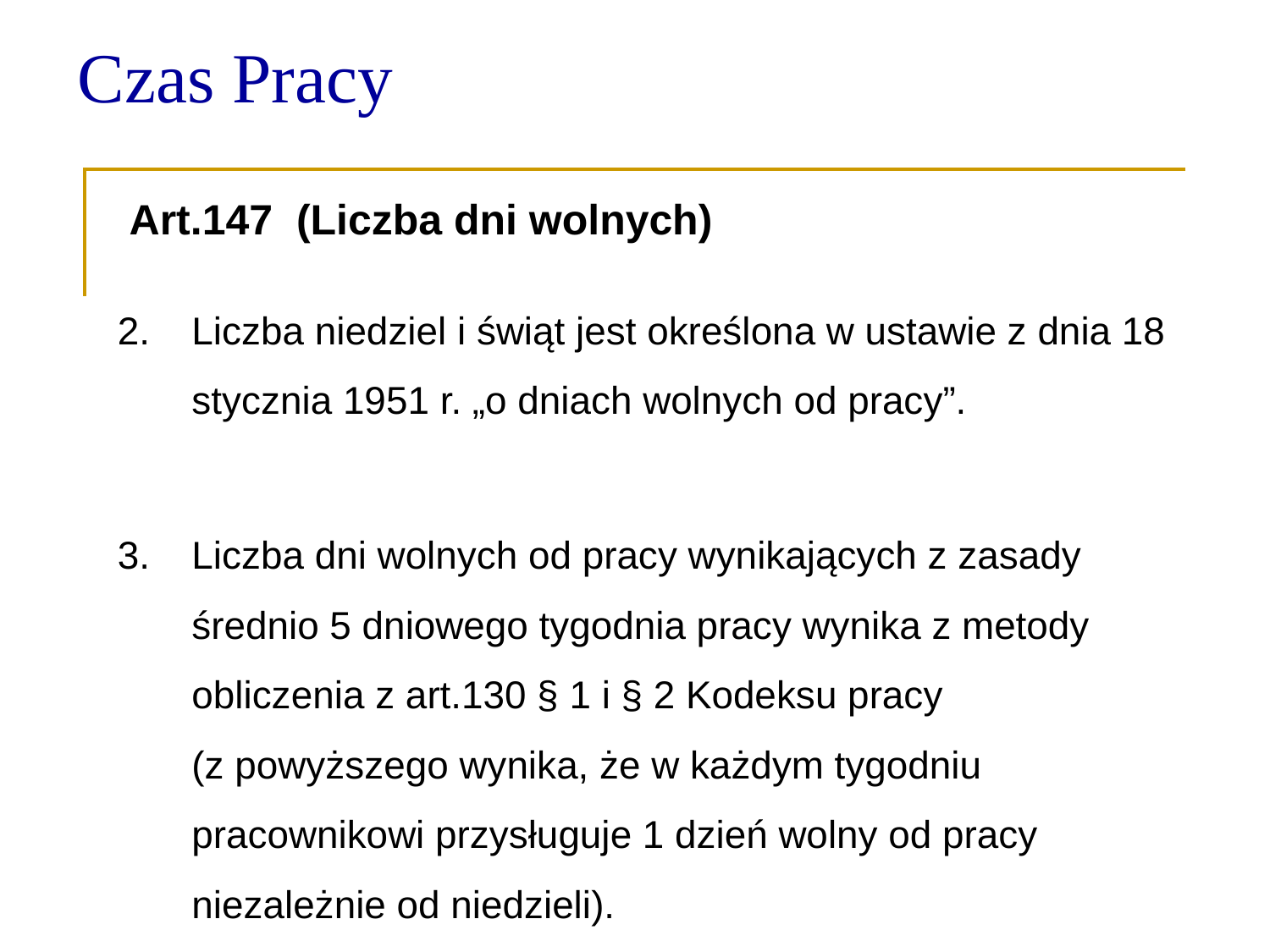

Czas Pracy
 Art.147  (Liczba dni wolnych)
2.	Liczba niedziel i świąt jest określona w ustawie z dnia 18 stycznia 1951 r. „o dniach wolnych od pracy”.

3.	Liczba dni wolnych od pracy wynikających z zasady średnio 5 dniowego tygodnia pracy wynika z metody obliczenia z art.130 § 1 i § 2 Kodeksu pracy
(z powyższego wynika, że w każdym tygodniu pracownikowi przysługuje 1 dzień wolny od pracy niezależnie od niedzieli).